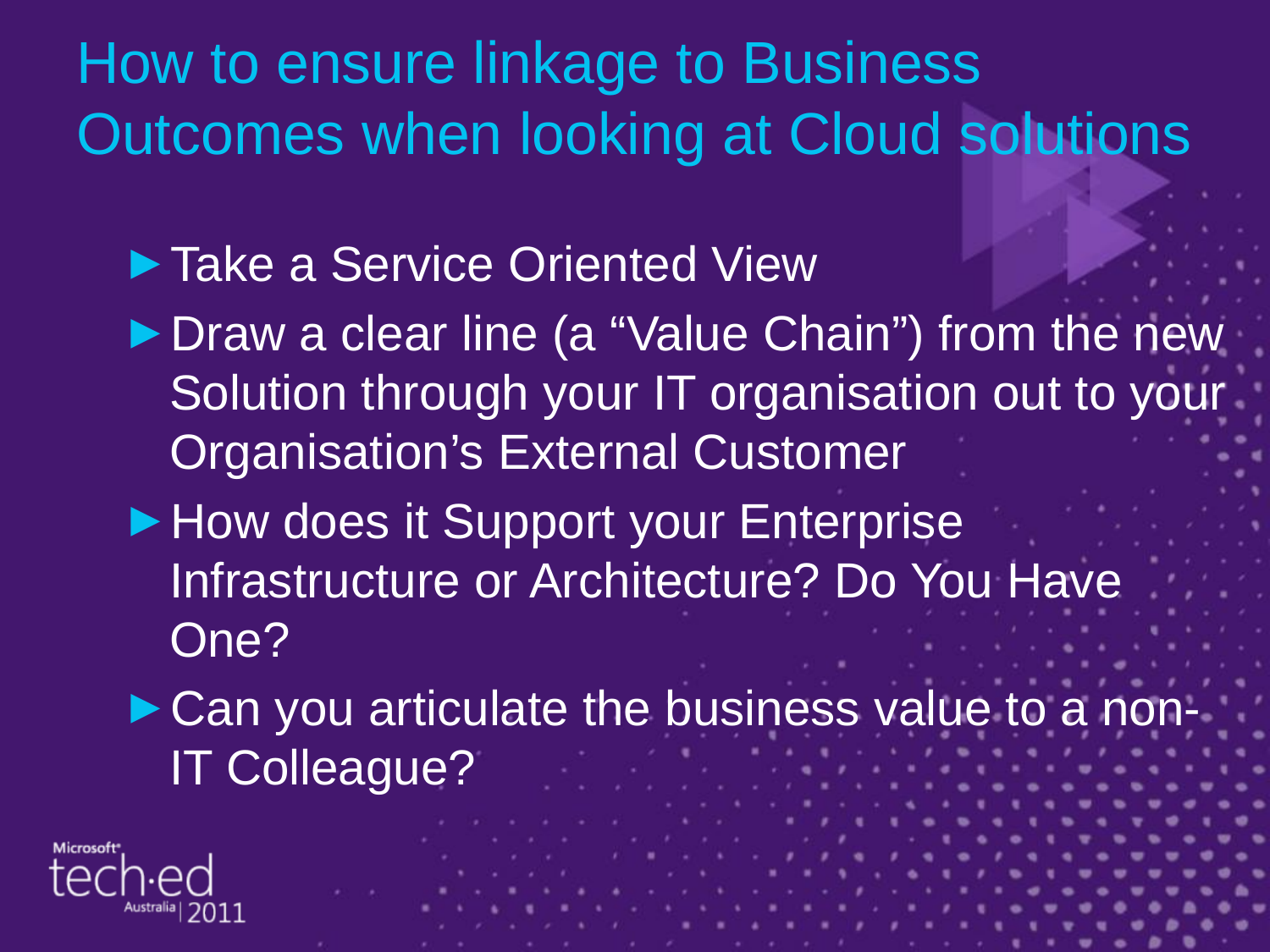

# How to ensure linkage to Business Outcomes when looking at Cloud solutions
Take a Service Oriented View
Draw a clear line (a “Value Chain”) from the new Solution through your IT organisation out to your Organisation’s External Customer
How does it Support your Enterprise Infrastructure or Architecture? Do You Have One?
Can you articulate the business value to a non-IT Colleague?